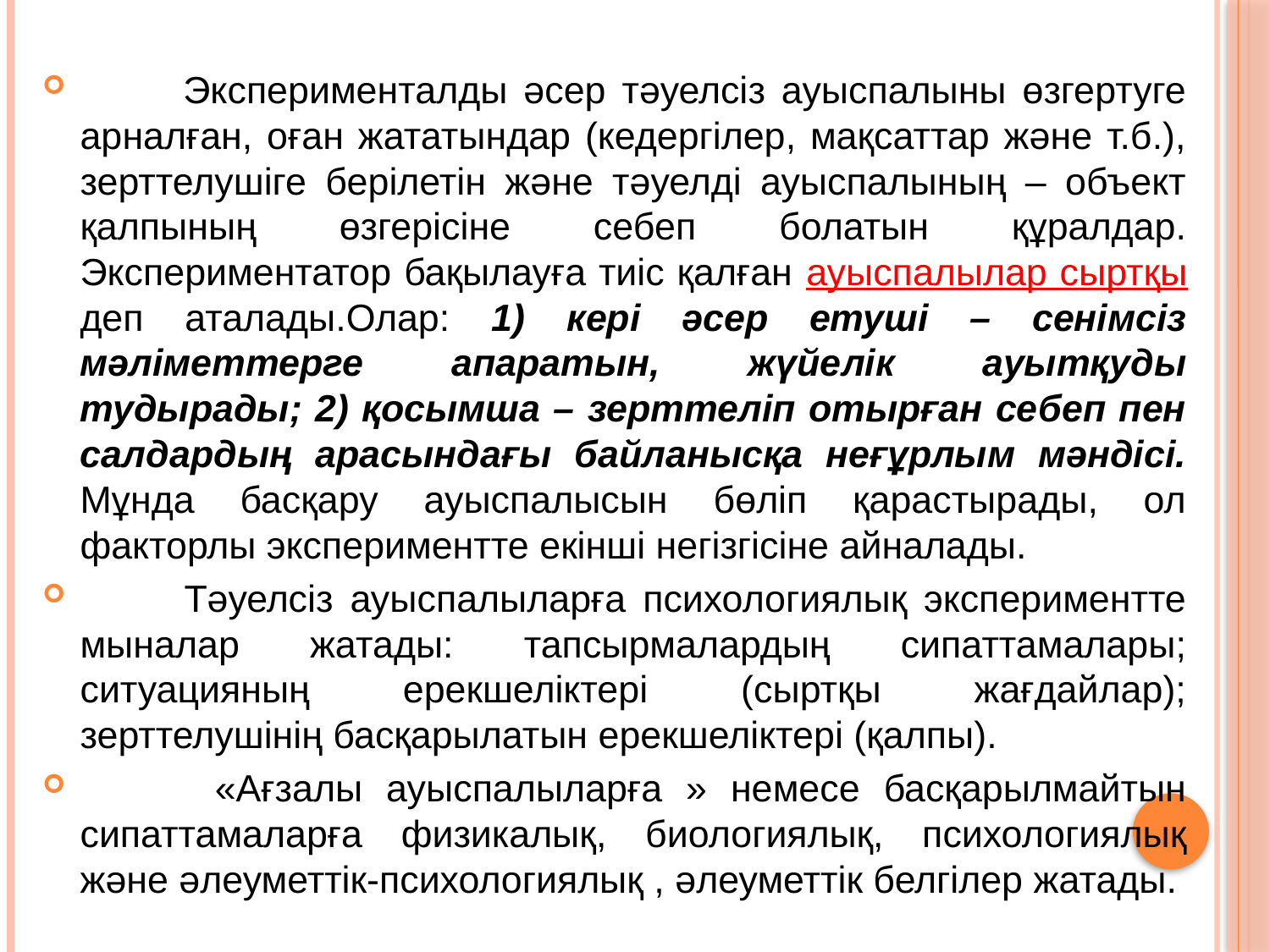

Эксперименталды әсер тәуелсіз ауыспалыны өзгертуге арналған, оған жататындар (кедергілер, мақсаттар және т.б.), зерттелушіге берілетін және тәуелді ауыспалының – объект қалпының өзгерісіне себеп болатын құралдар. Экспериментатор бақылауға тиіс қалған ауыспалылар сыртқы деп аталады.Олар: 1) кері әсер етуші – сенімсіз мәліметтерге апаратын, жүйелік ауытқуды тудырады; 2) қосымша – зерттеліп отырған себеп пен салдардың арасындағы байланысқа неғұрлым мәндісі. Мұнда басқару ауыспалысын бөліп қарастырады, ол факторлы экспериментте екінші негізгісіне айналады.
 	Тәуелсіз ауыспалыларға психологиялық экспериментте мыналар жатады: тапсырмалардың сипаттамалары; ситуацияның ерекшеліктері (сыртқы жағдайлар); зерттелушінің басқарылатын ерекшеліктері (қалпы).
 	 «Ағзалы ауыспалыларға » немесе басқарылмайтын сипаттамаларға физикалық, биологиялық, психологиялық және әлеуметтік-психологиялық , әлеуметтік белгілер жатады.